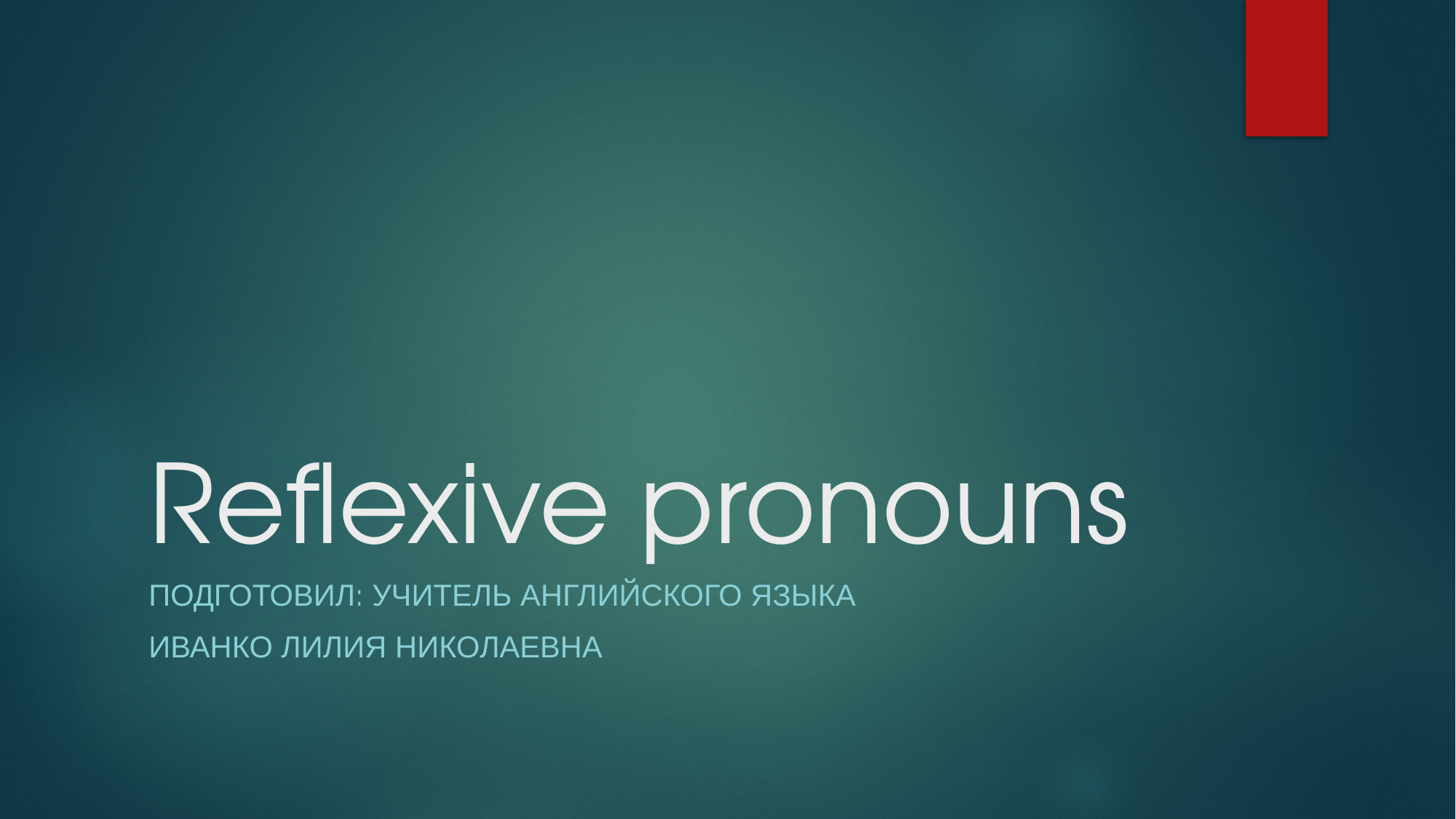

# Reflexive pronouns
Подготовил: учитель английского языка
Иванко Лилия Николаевна